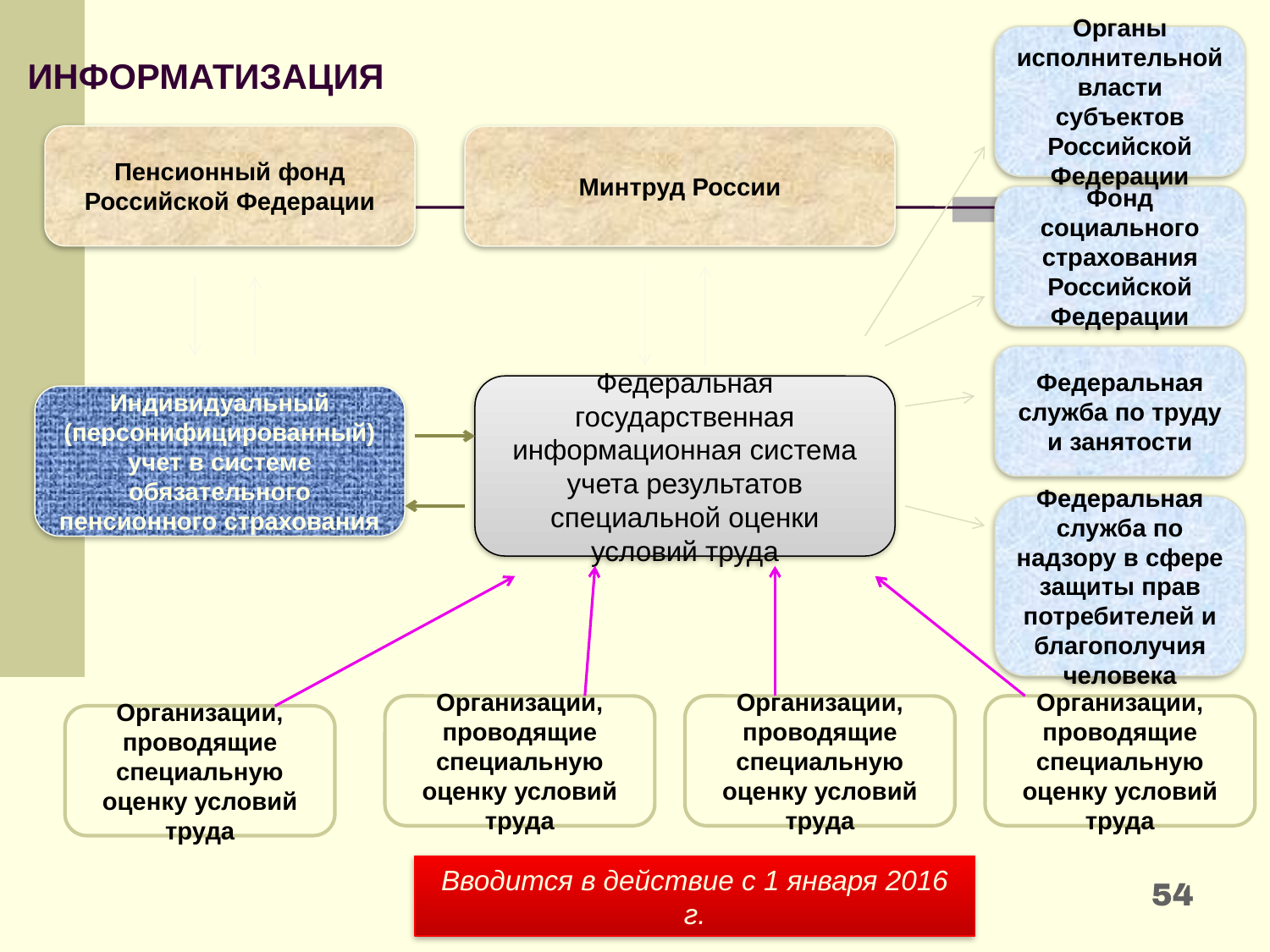

# ИНФОРМАТИЗАЦИЯ
Органы исполнительной власти субъектов Российской Федерации
Пенсионный фонд Российской Федерации
Минтруд России
Фонд социального страхования Российской Федерации
Федеральная служба по труду и занятости
Федеральная государственная информационная система учета результатов специальной оценки условий труда
Индивидуальный (персонифицированный) учет в системе обязательного пенсионного страхования
Федеральная служба по надзору в сфере защиты прав потребителей и благополучия человека
Организации, проводящие специальную оценку условий труда
Организации, проводящие специальную оценку условий труда
Организации, проводящие специальную оценку условий труда
Организации, проводящие специальную оценку условий труда
Вводится в действие с 1 января 2016 г.
54